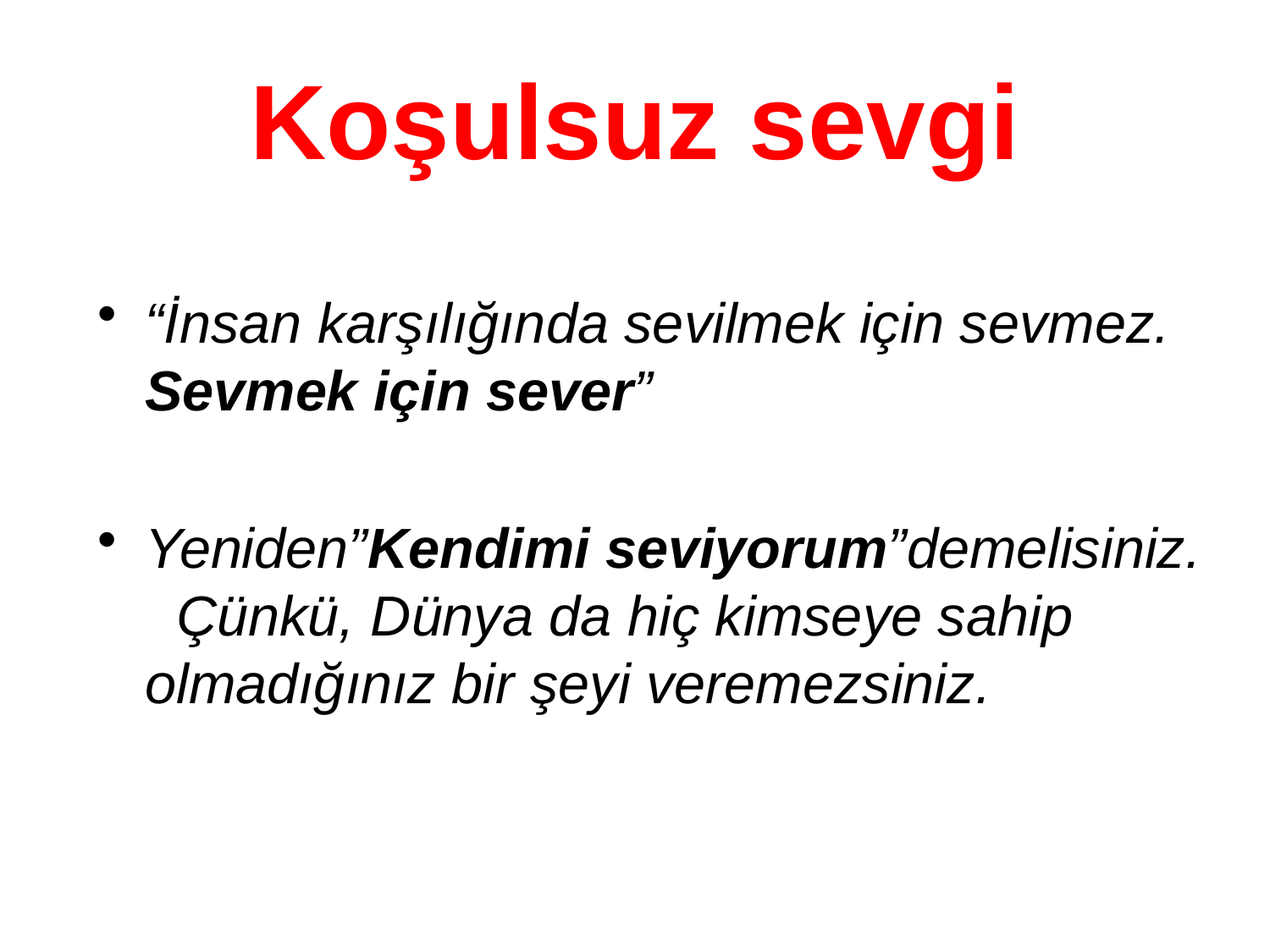

# Koşulsuz sevgi
“İnsan karşılığında sevilmek için sevmez. Sevmek için sever”

Yeniden”Kendimi seviyorum”demelisiniz.    Çünkü, Dünya da hiç kimseye sahip olmadığınız bir şeyi veremezsiniz.